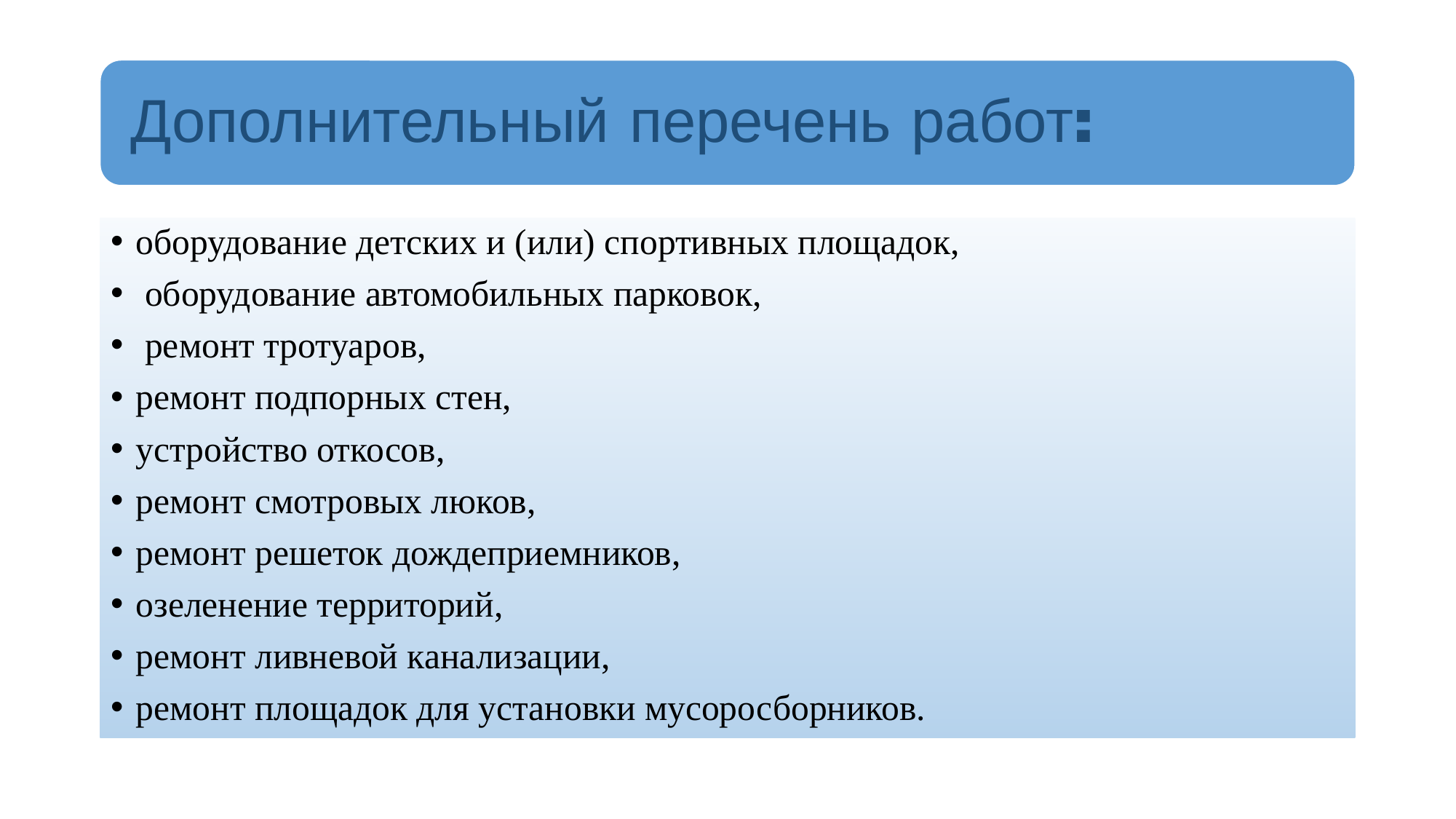

Дополнительный перечень работ:
оборудование детских и (или) спортивных площадок,
 оборудование автомобильных парковок,
 ремонт тротуаров,
ремонт подпорных стен,
устройство откосов,
ремонт смотровых люков,
ремонт решеток дождеприемников,
озеленение территорий,
ремонт ливневой канализации,
ремонт площадок для установки мусоросборников.